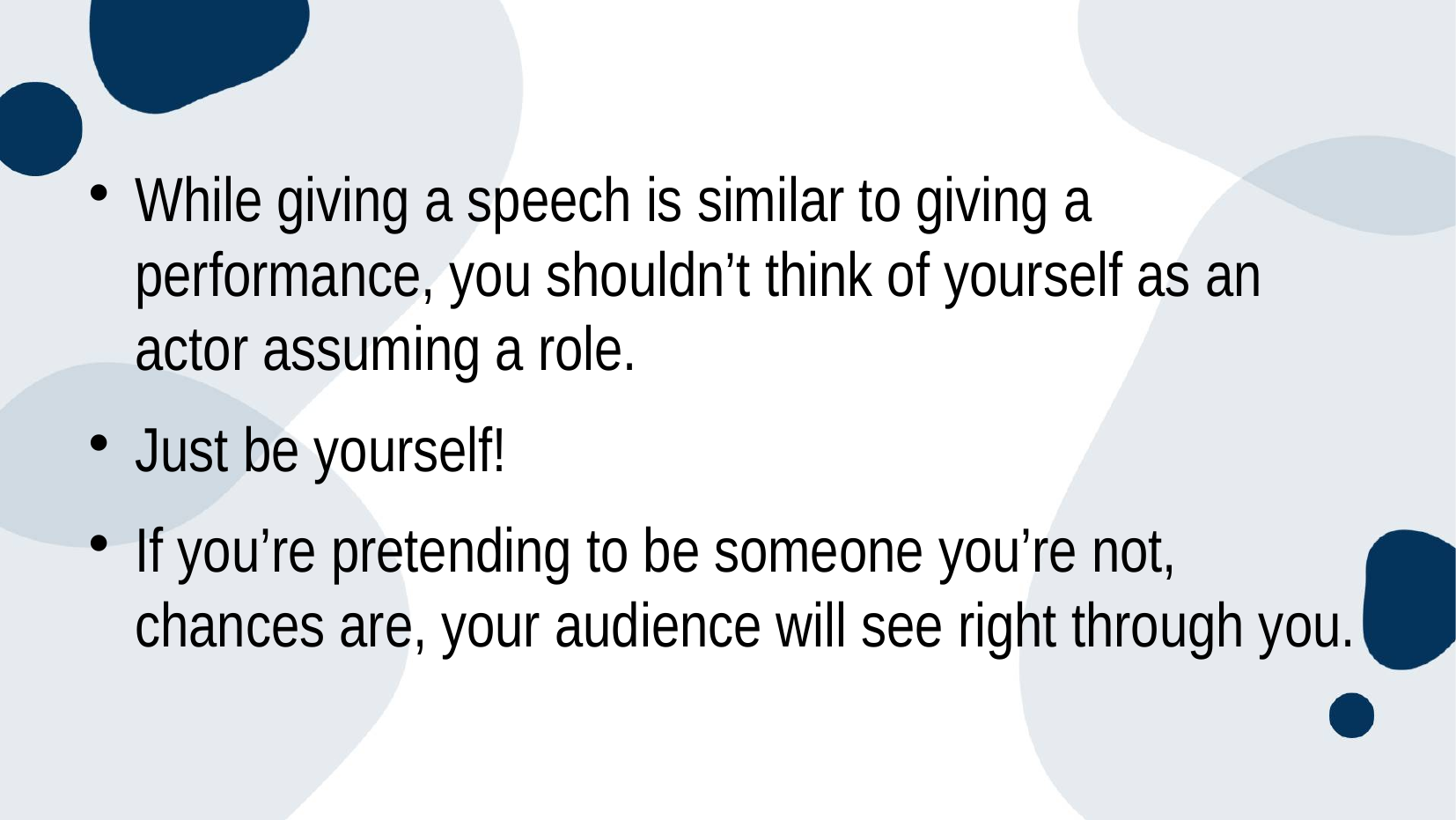

#
While giving a speech is similar to giving a performance, you shouldn’t think of yourself as an actor assuming a role.
Just be yourself!
If you’re pretending to be someone you’re not,  chances are, your audience will see right through you.